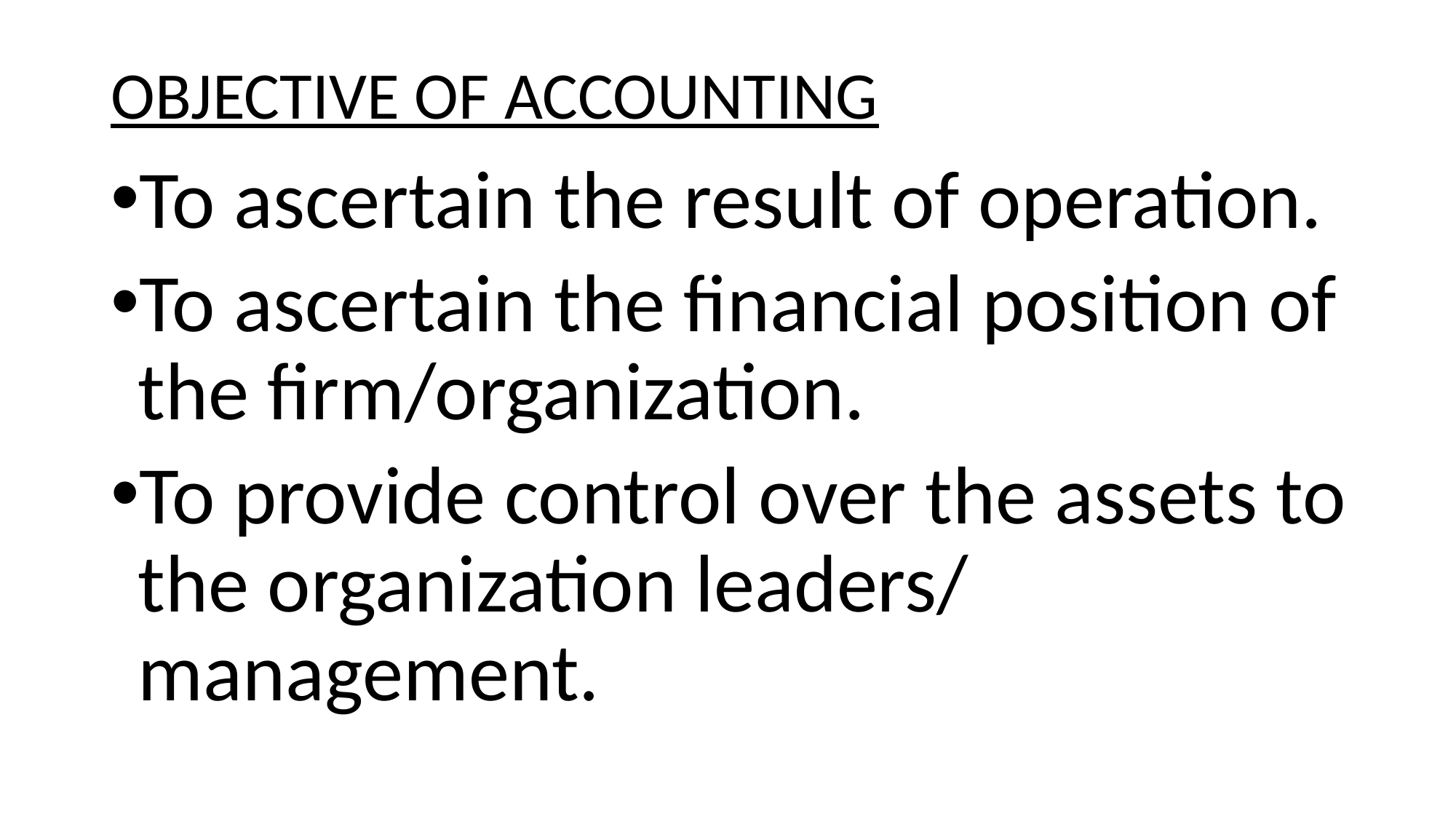

# OBJECTIVE OF ACCOUNTING
To ascertain the result of operation.
To ascertain the financial position of the firm/organization.
To provide control over the assets to the organization leaders/ management.